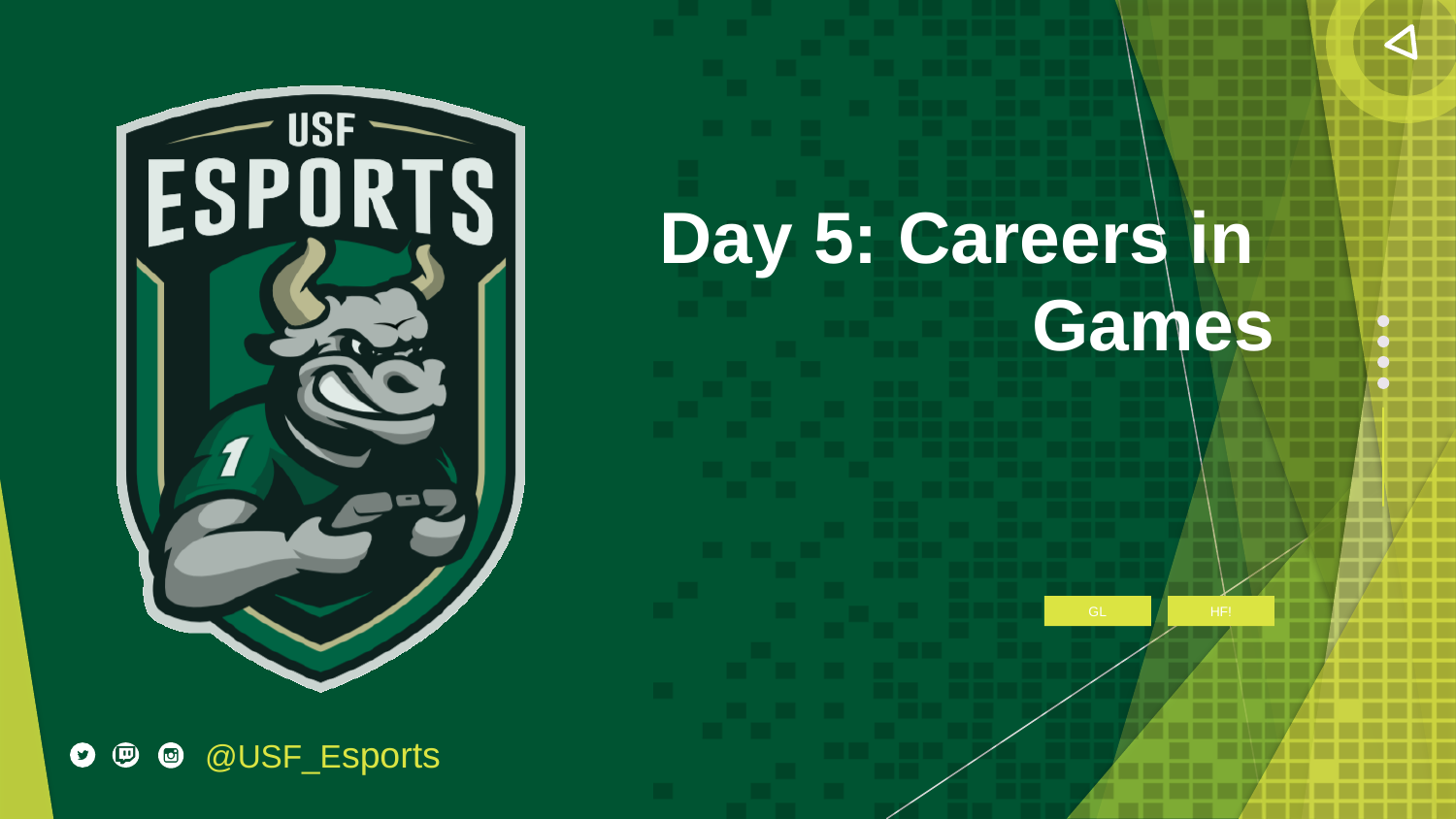

Day 5: Careers in
Games

GL
HF!
@USF_Esports